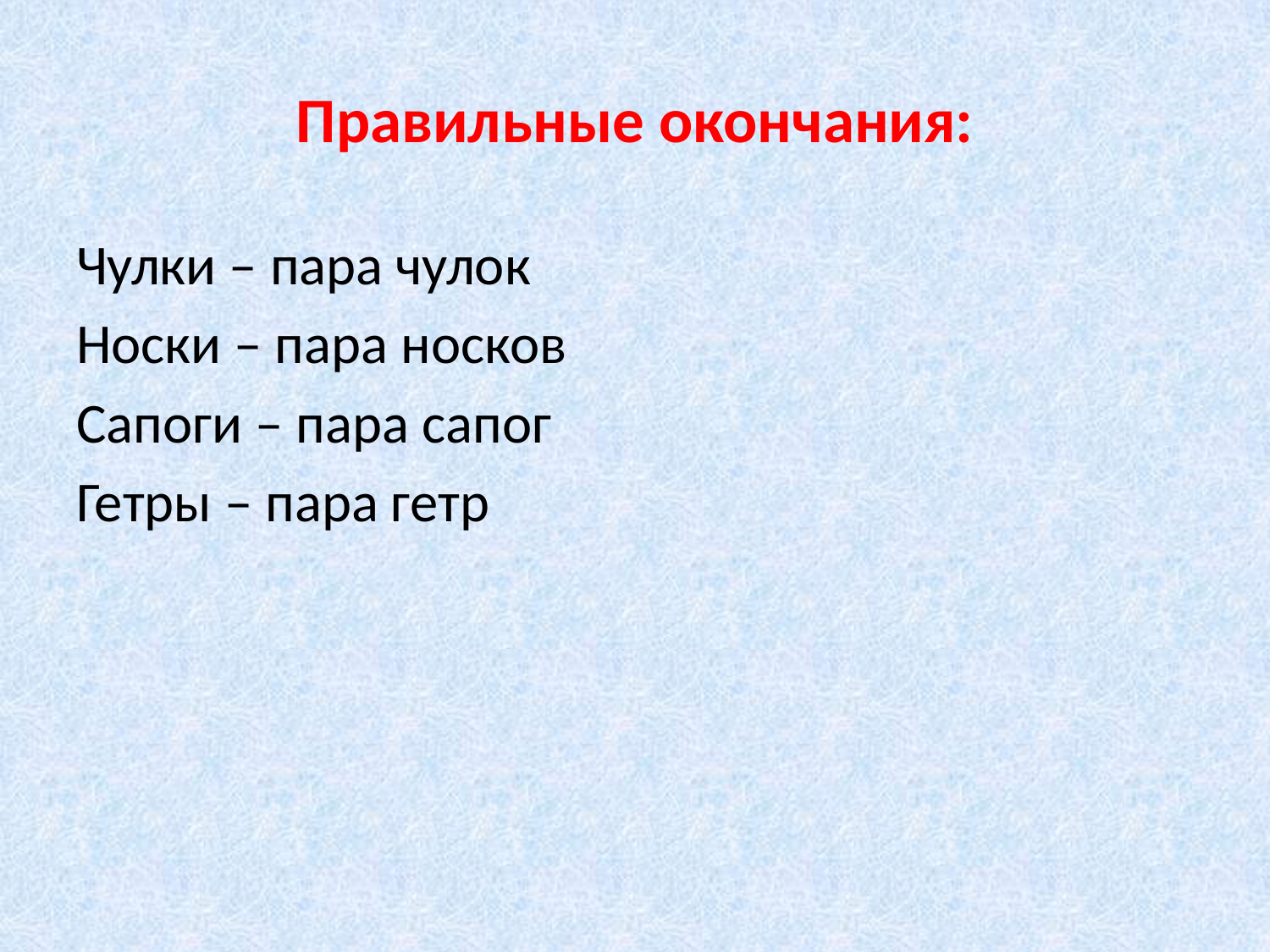

# Правильные окончания:
Чулки – пара чулок
Носки – пара носков
Сапоги – пара сапог
Гетры – пара гетр